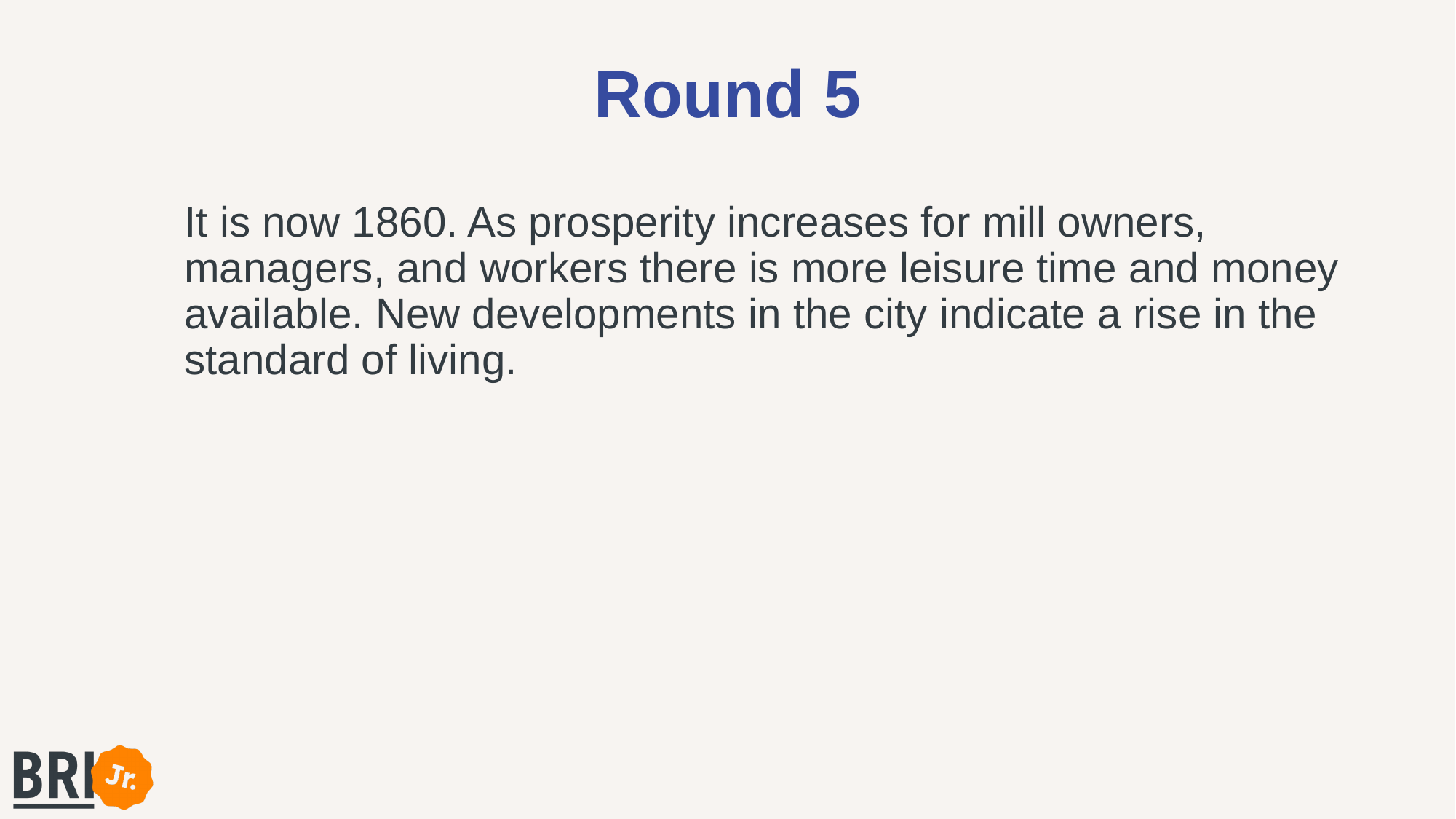

# Round 5
It is now 1860. As prosperity increases for mill owners, managers, and workers there is more leisure time and money available. New developments in the city indicate a rise in the standard of living.